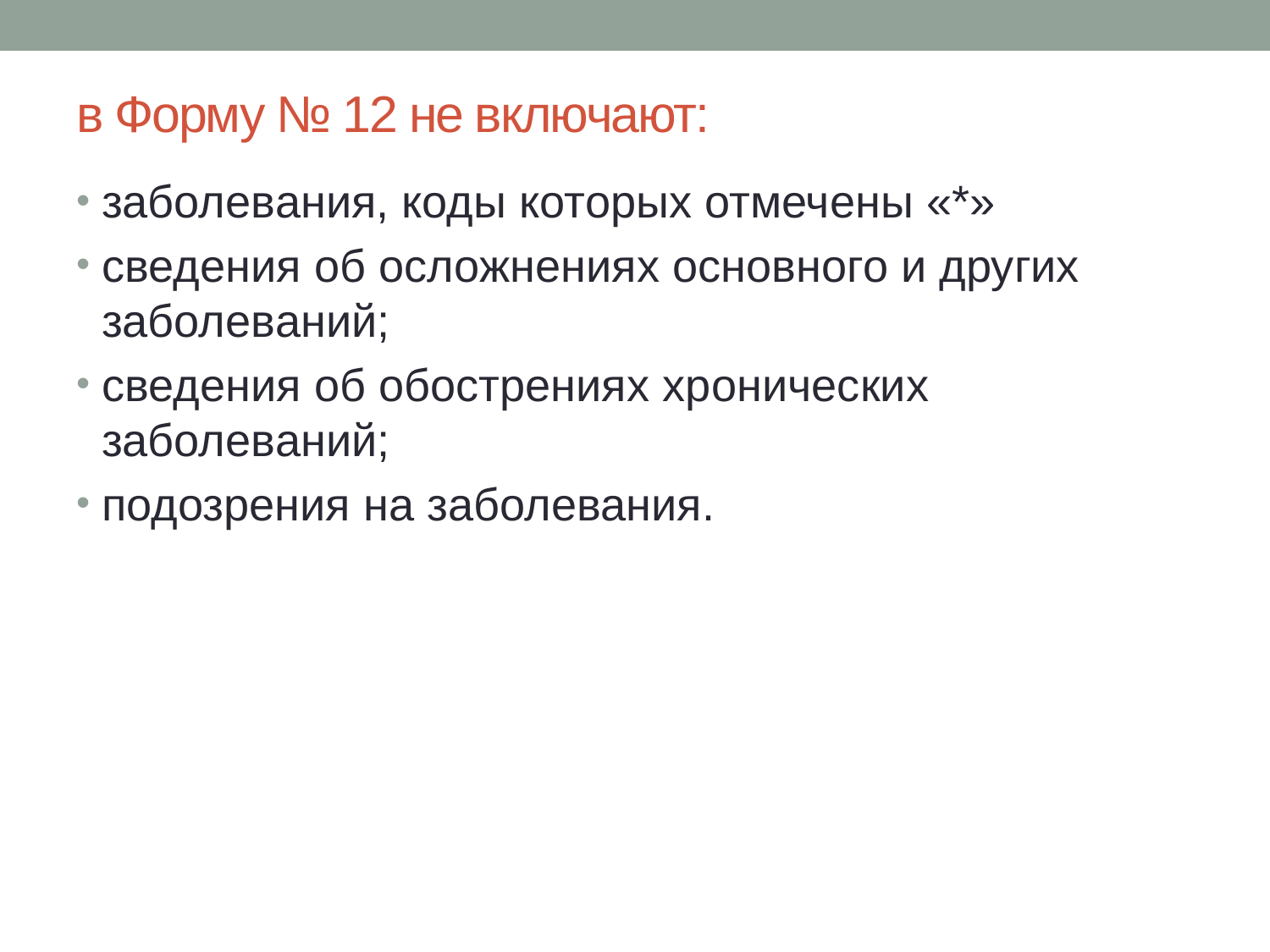

# в Форму № 12 не включают:
заболевания, коды которых отмечены «*»
сведения об осложнениях основного и других заболеваний;
сведения об обострениях хронических заболеваний;
подозрения на заболевания.